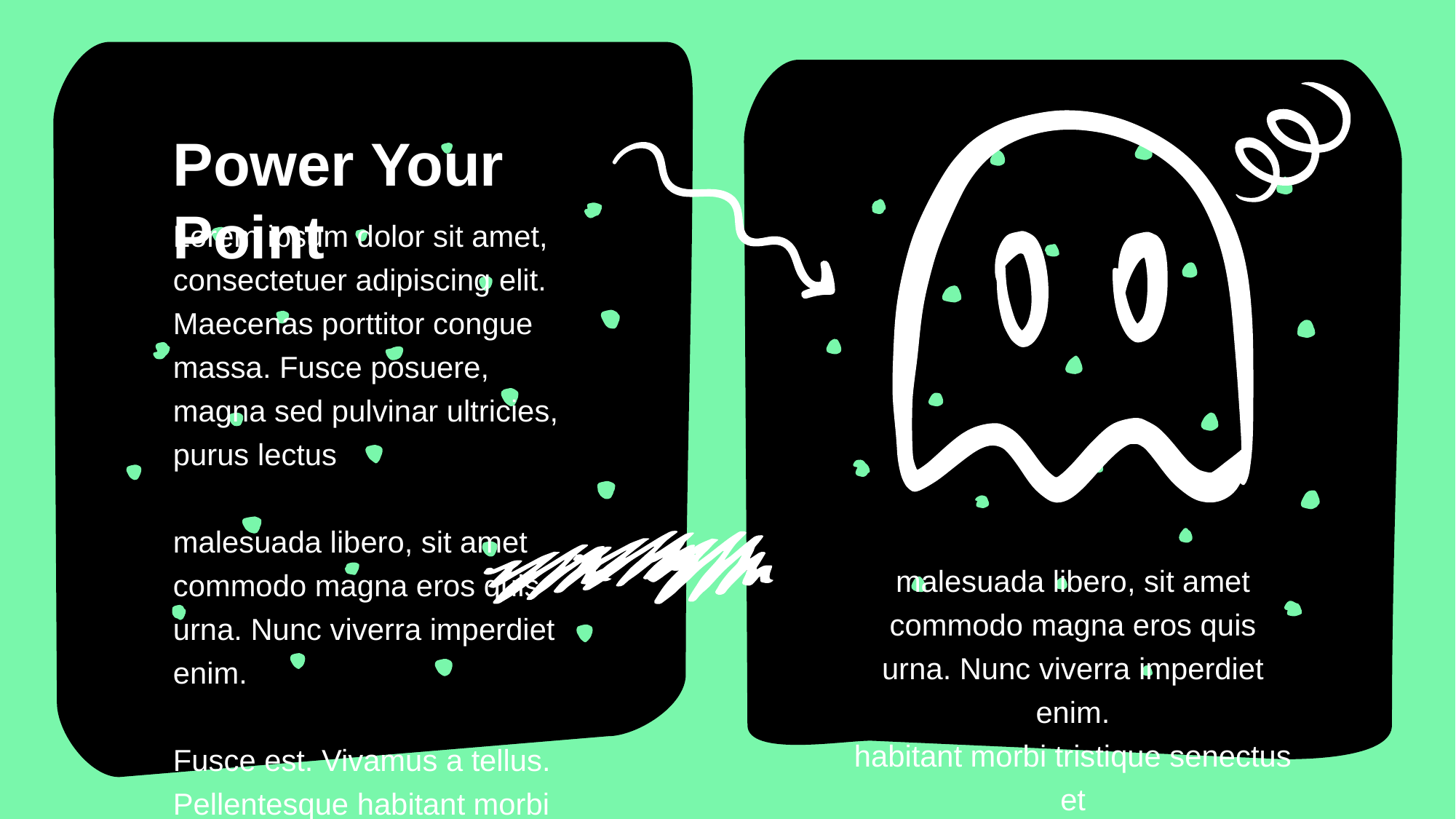

Power Your Point

Lorem ipsum dolor sit amet, consectetuer adipiscing elit. Maecenas porttitor congue massa. Fusce posuere, magna sed pulvinar ultricies, purus lectus

malesuada libero, sit amet commodo magna eros quis urna. Nunc viverra imperdiet enim.

Fusce est. Vivamus a tellus. Pellentesque habitant morbi tristique senectus et

malesuada libero, sit amet commodo magna eros quis urna. Nunc viverra imperdiet enim.
habitant morbi tristique senectus et